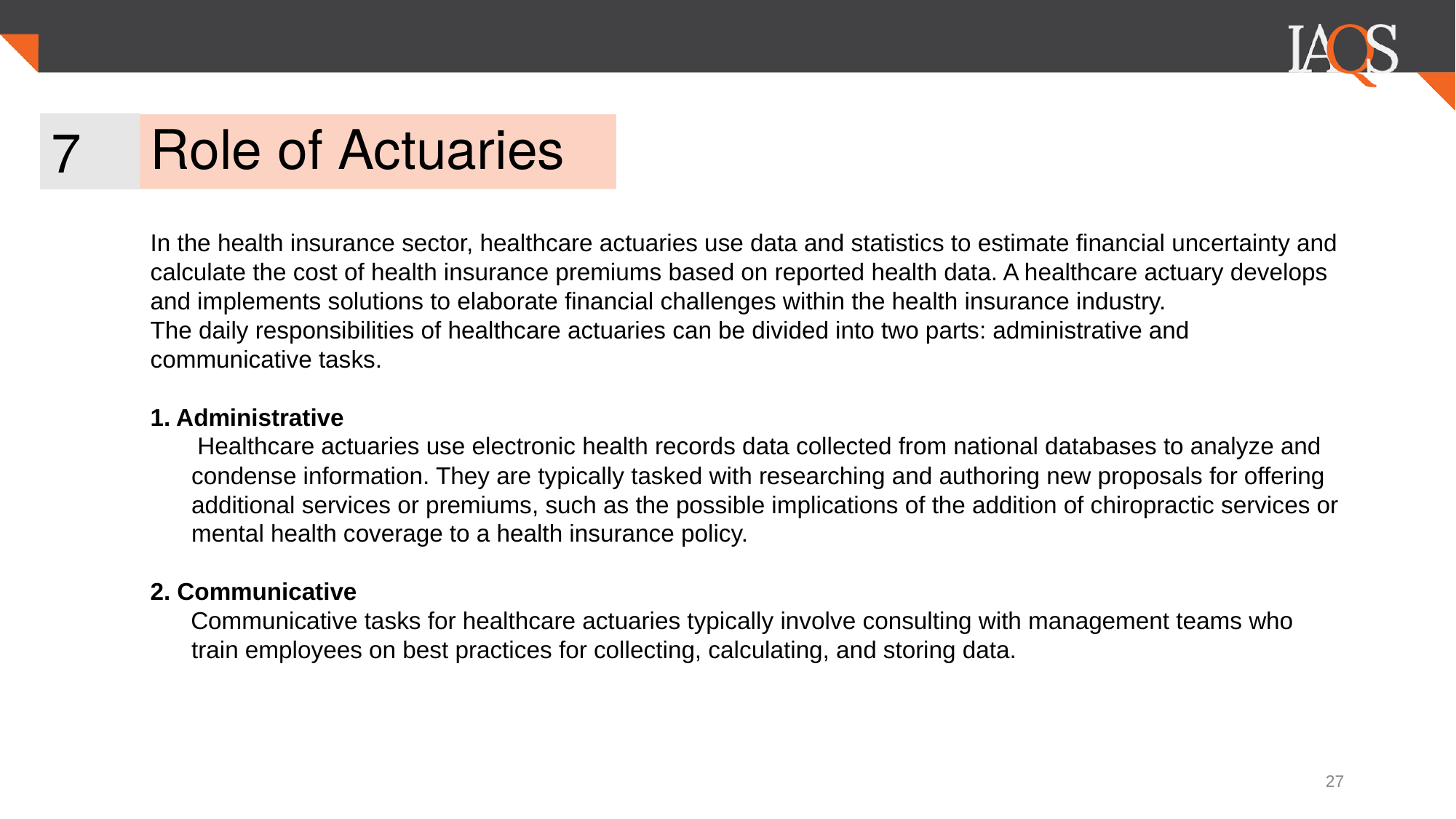

7
# Role of Actuaries
In the health insurance sector, healthcare actuaries use data and statistics to estimate financial uncertainty and calculate the cost of health insurance premiums based on reported health data. A healthcare actuary develops and implements solutions to elaborate financial challenges within the health insurance industry.
The daily responsibilities of healthcare actuaries can be divided into two parts: administrative and communicative tasks.

1. Administrative
       Healthcare actuaries use electronic health records data collected from national databases to analyze and condense information. They are typically tasked with researching and authoring new proposals for offering additional services or premiums, such as the possible implications of the addition of chiropractic services or mental health coverage to a health insurance policy.

2. Communicative
      Communicative tasks for healthcare actuaries typically involve consulting with management teams who   train employees on best practices for collecting, calculating, and storing data.

27